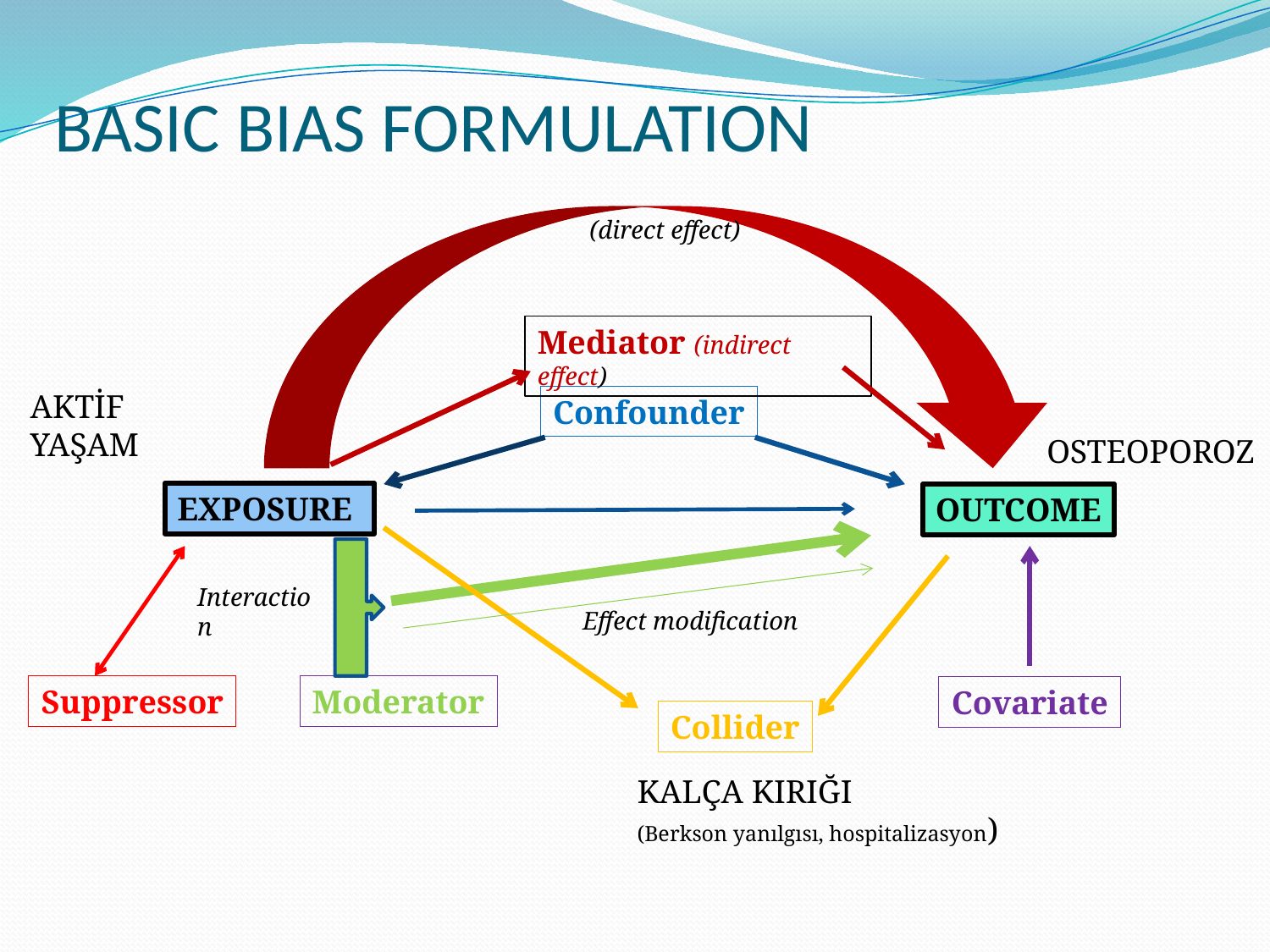

# BASIC BIAS FORMULATION

(direct effect)
Mediator (indirect effect)
AKTİF
YAŞAM
Confounder
OSTEOPOROZ
EXPOSURE
OUTCOME

Interaction
Effect modification
Suppressor
Moderator
Covariate
Collider
KALÇA KIRIĞI
(Berkson yanılgısı, hospitalizasyon)